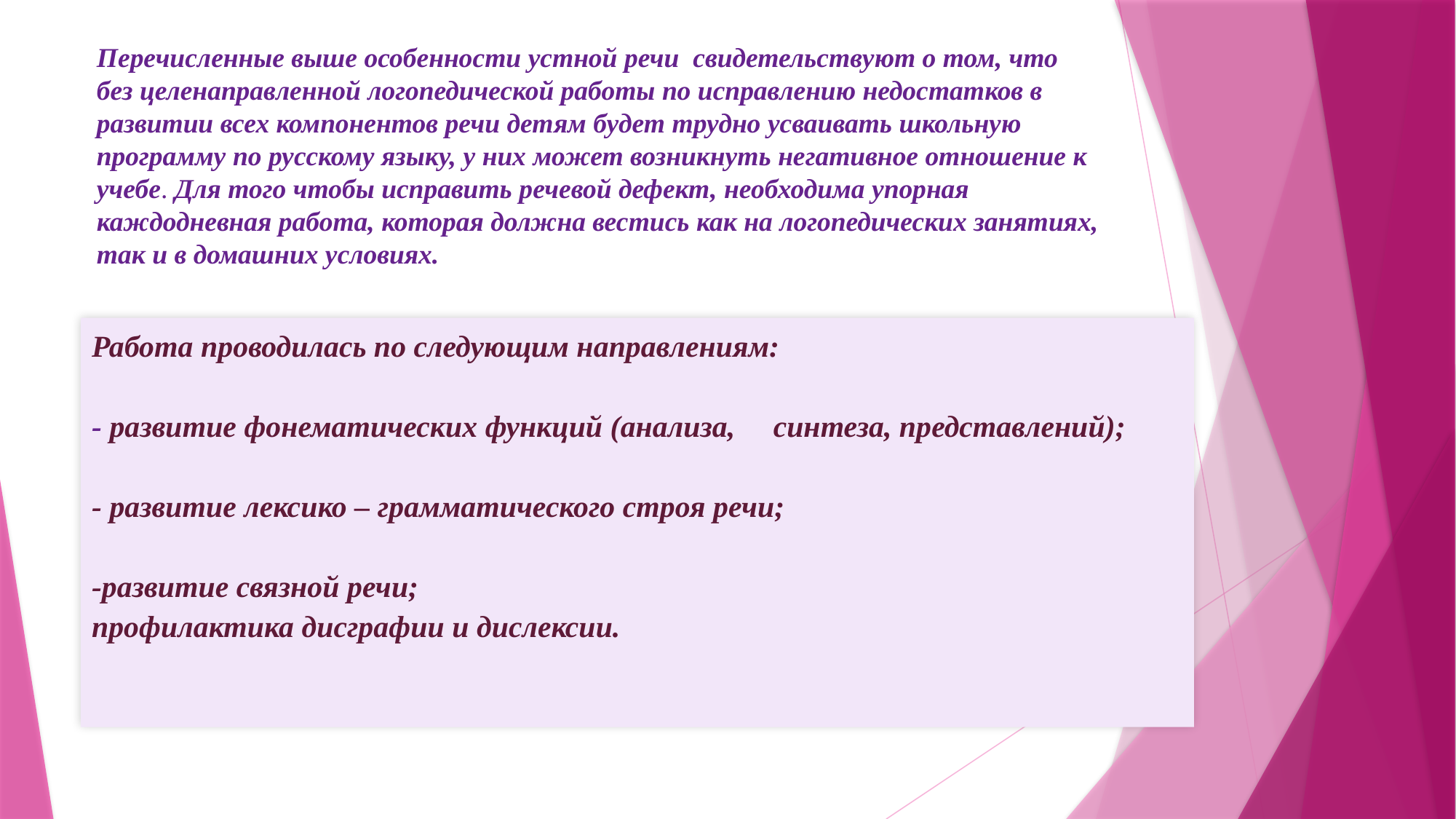

# Перечисленные выше особенности устной речи  свидетельствуют о том, что без целенаправленной логопедической работы по исправлению недостатков в развитии всех компонентов речи детям будет трудно усваивать школьную программу по русскому языку, у них может возникнуть негативное отношение к учебе. Для того чтобы исправить речевой дефект, необходима упорная каждодневная работа, которая должна вестись как на логопедических занятиях, так и в домашних условиях.
Работа проводилась по следующим направлениям:
- развитие фонематических функций (анализа,     синтеза, представлений);
- развитие лексико – грамматического строя речи;
-развитие связной речи;
профилактика дисграфии и дислексии.